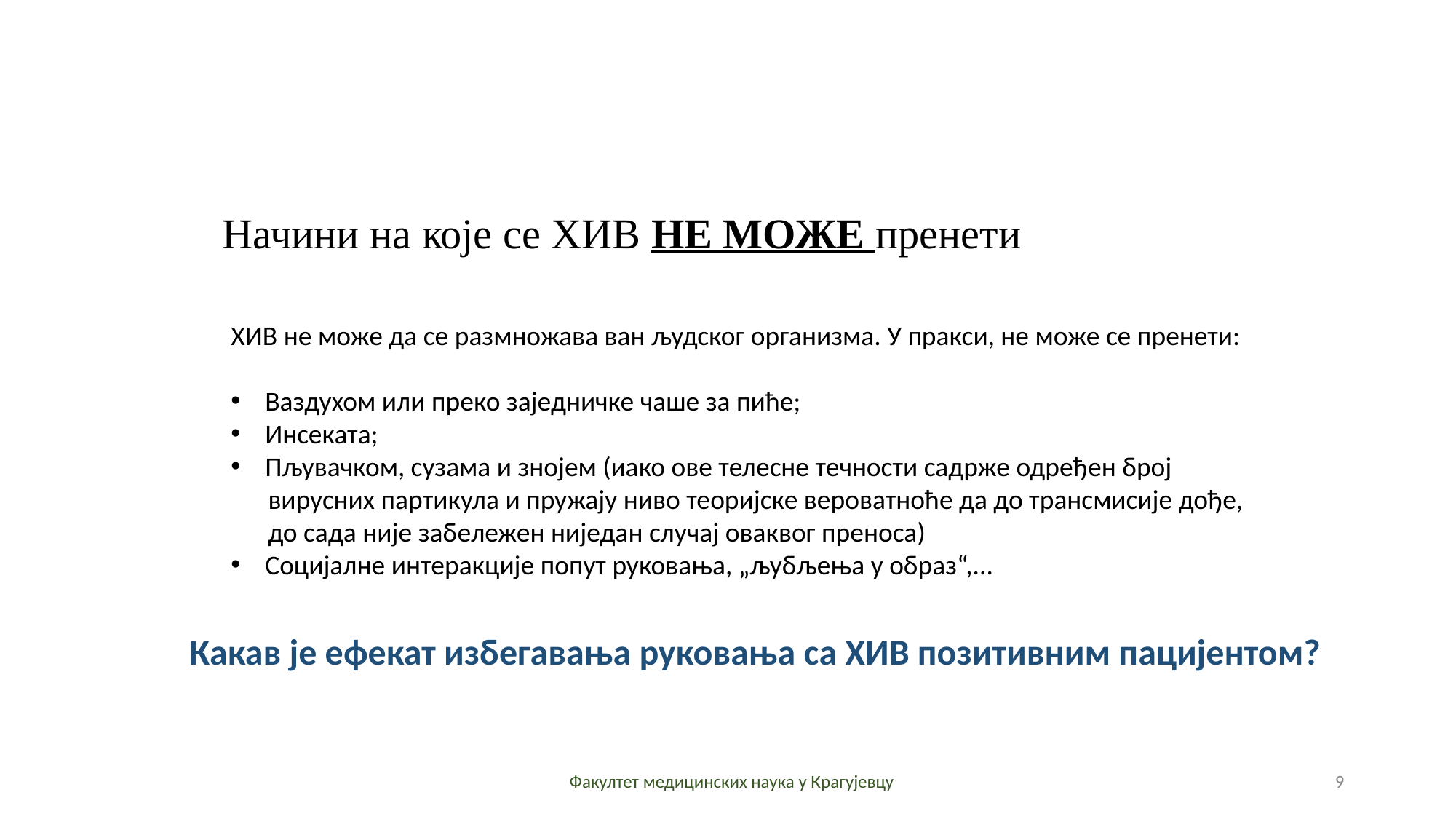

Начини на које се ХИВ НЕ МОЖЕ пренети
ХИВ не може да се размножава ван људског организма. У пракси, не може се пренети:

Ваздухом или преко заједничке чаше за пиће;
Инсеката;
Пљувачком, сузама и знојем (иако ове телесне течности садрже одређен број
      вирусних партикула и пружају ниво теоријске вероватноће да до трансмисије дође,
      до сада није забeлежен ниједан случај оваквог преноса)
Социјалне интеракције попут руковања, „љубљења у образ“,...
Какав је ефекат избегавања руковања са ХИВ позитивним пацијентом?
9
Факултет медицинских наука у Крагујевцу